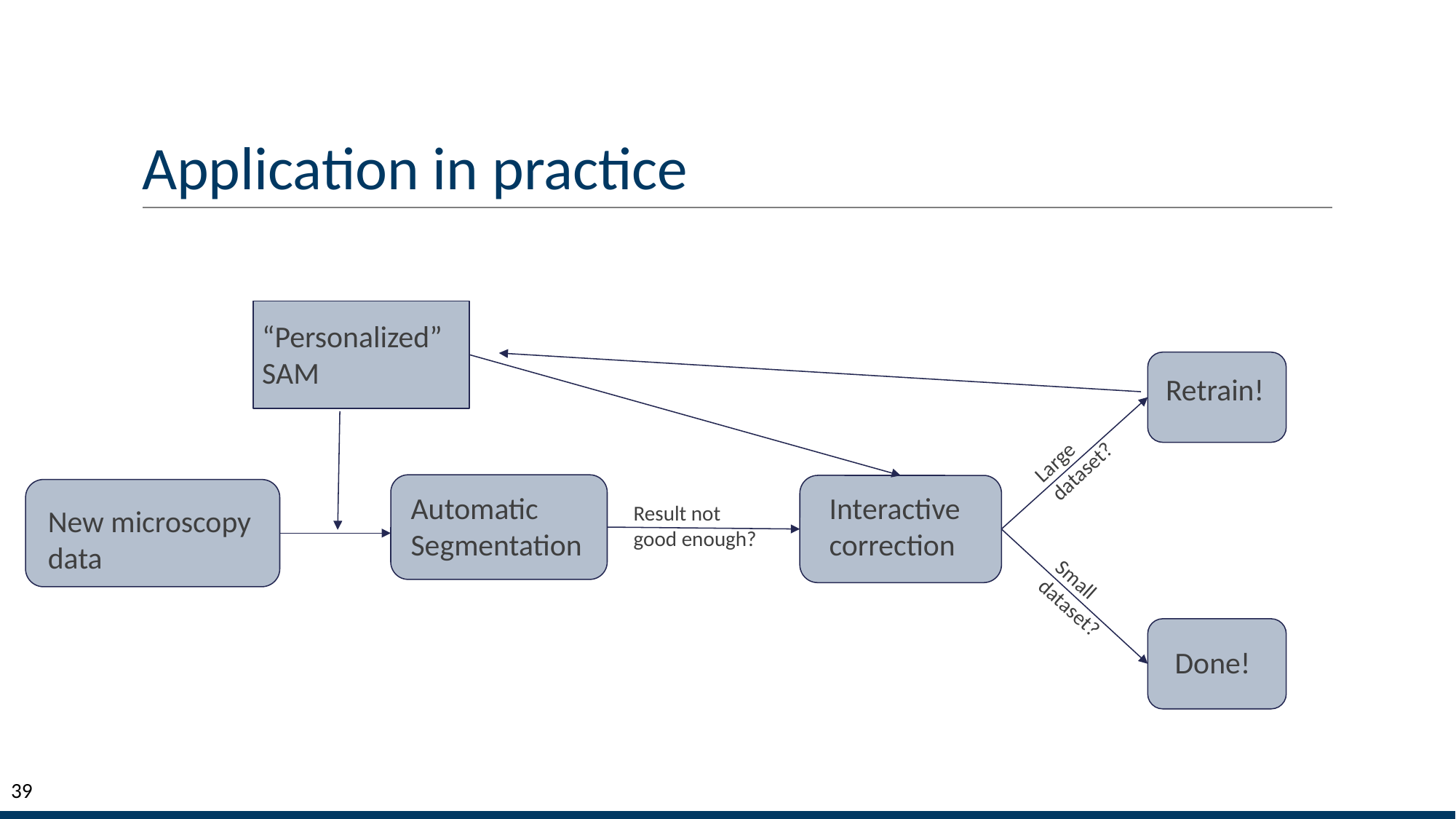

# Application in practice

“Personalized” SAM

Retrain!
Large dataset?

Automatic Segmentation
Interactive correction

Result not
good enough?
New microscopy data
Small dataset?

Done!
39